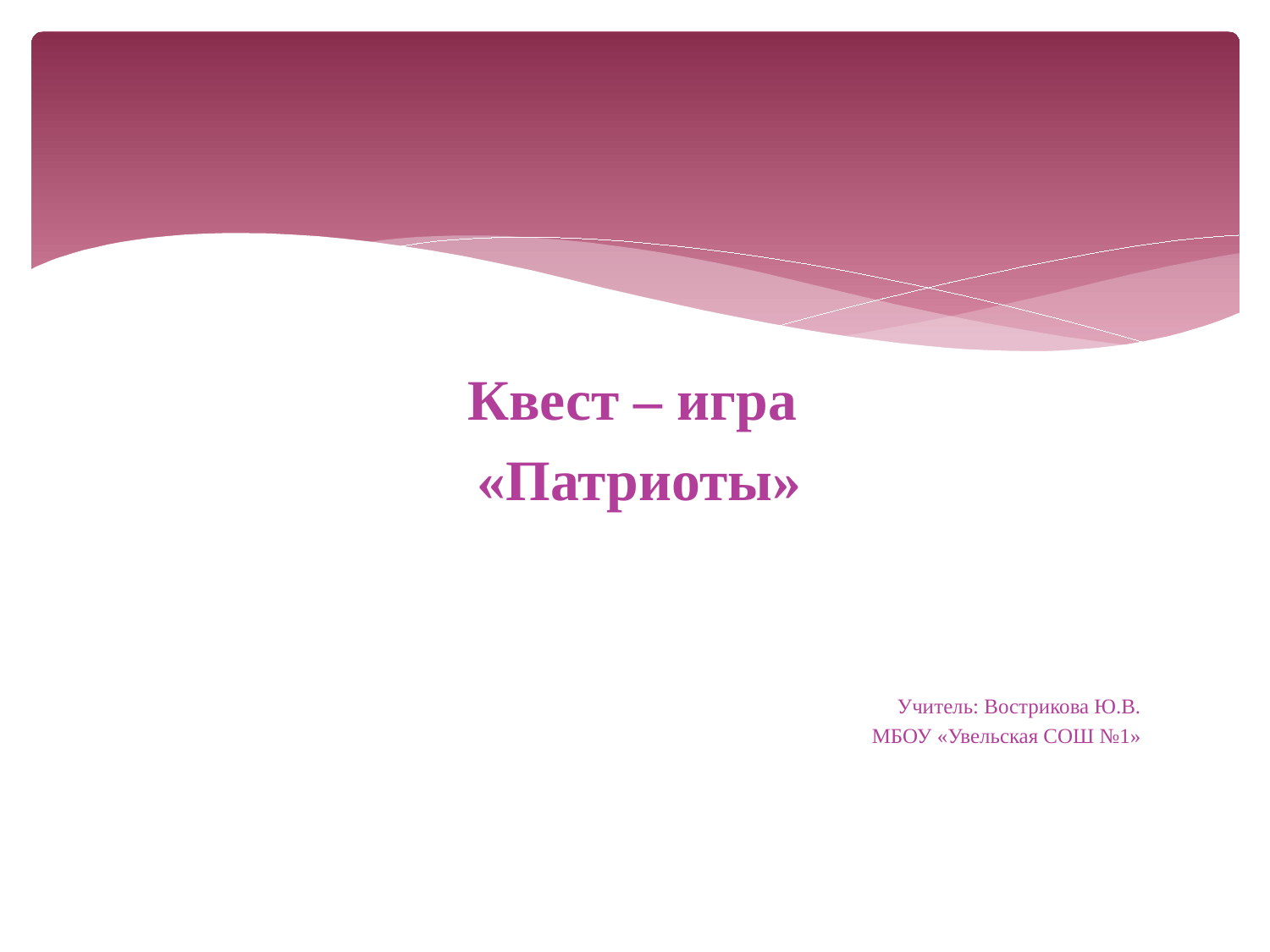

Квест – игра
«Патриоты»

Учитель: Вострикова Ю.В.
МБОУ «Увельская СОШ №1»